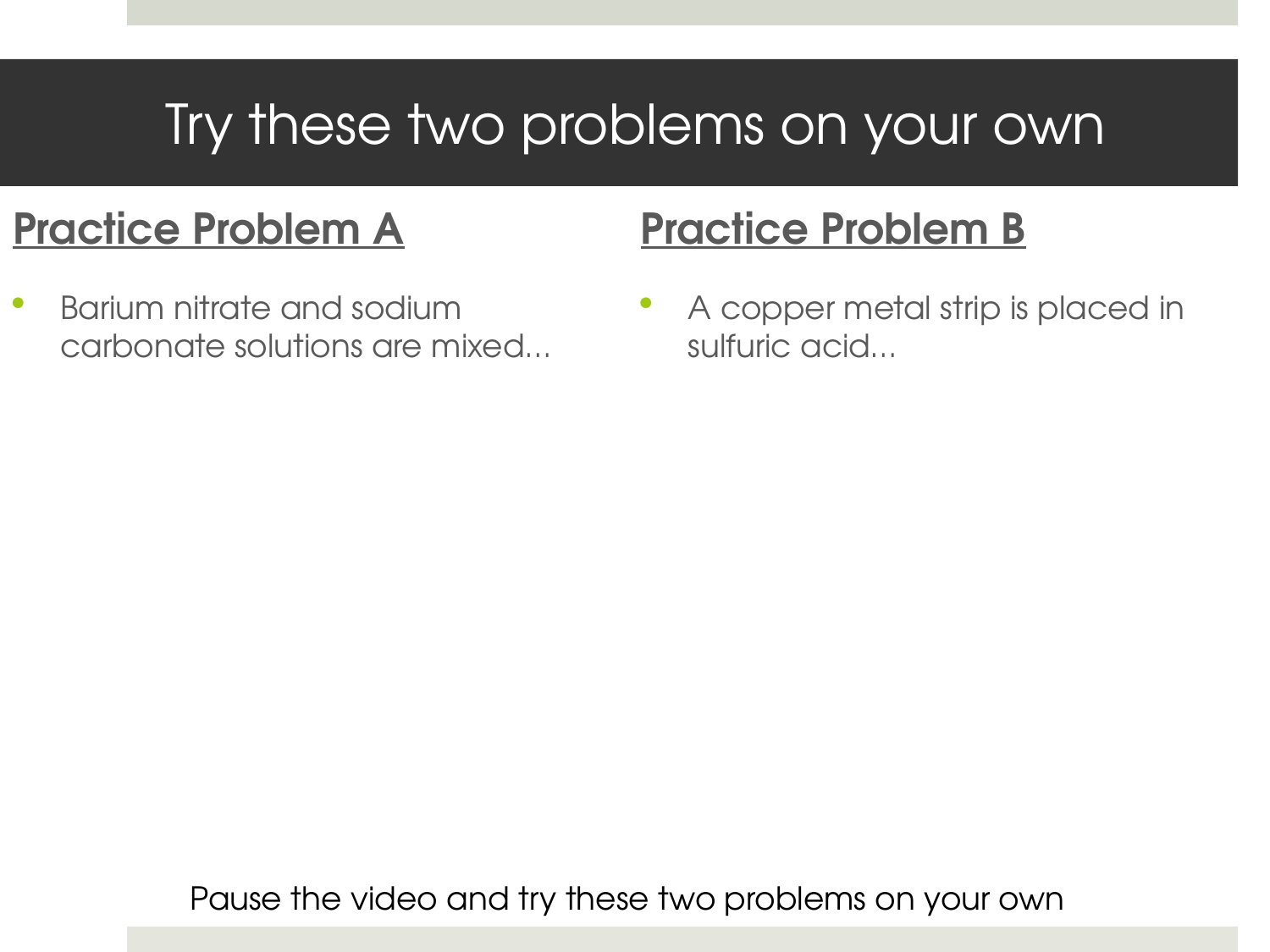

# Try these two problems on your own
Practice Problem A
Barium nitrate and sodium carbonate solutions are mixed…
Practice Problem B
A copper metal strip is placed in sulfuric acid…

Pause the video and try these two problems on your own